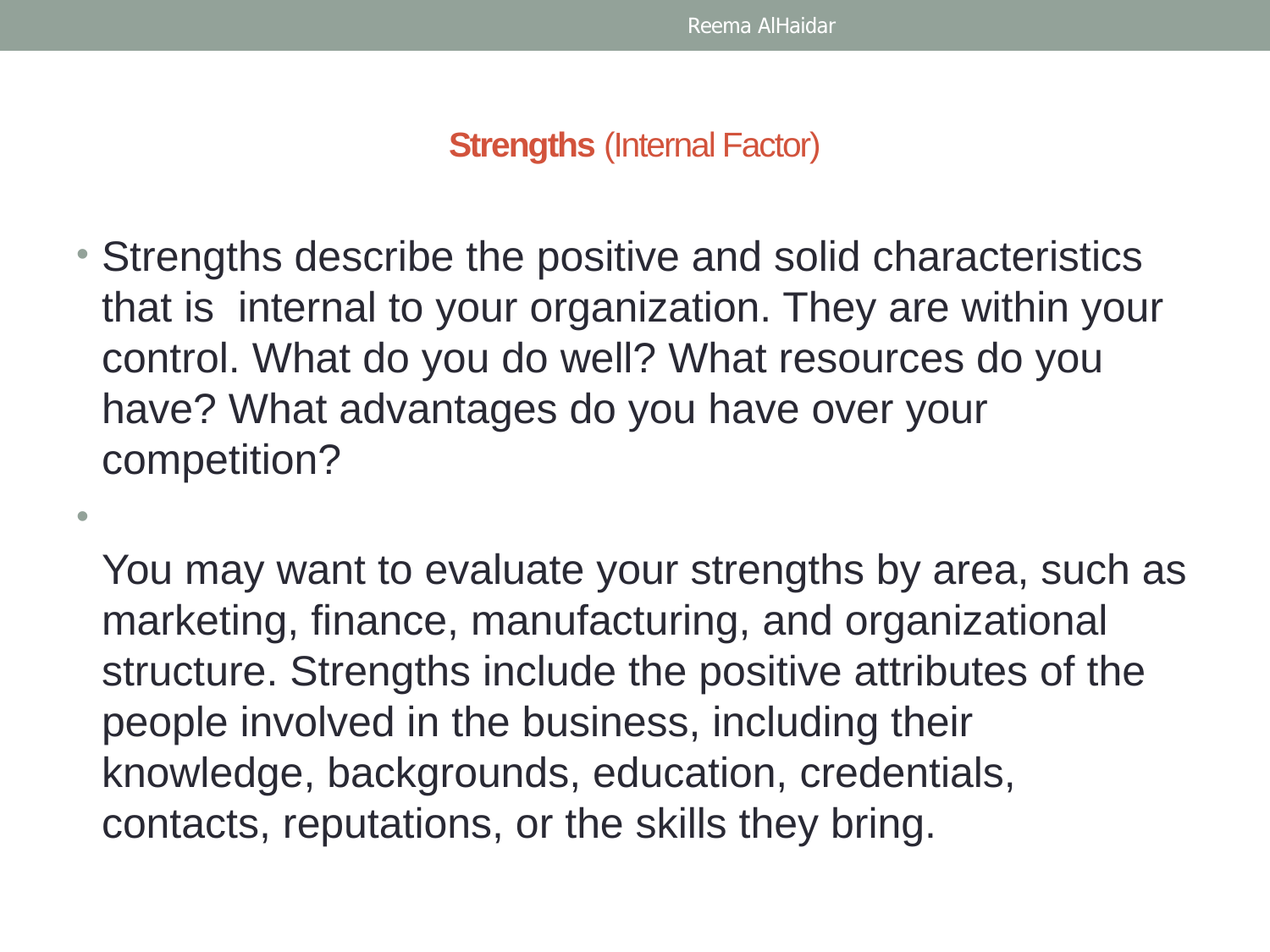

Reema AlHaidar
# Strengths (Internal Factor)
Strengths describe the positive and solid characteristics that is  internal to your organization. They are within your control. What do you do well? What resources do you have? What advantages do you have over your competition?
You may want to evaluate your strengths by area, such as marketing, finance, manufacturing, and organizational structure. Strengths include the positive attributes of the people involved in the business, including their knowledge, backgrounds, education, credentials, contacts, reputations, or the skills they bring.